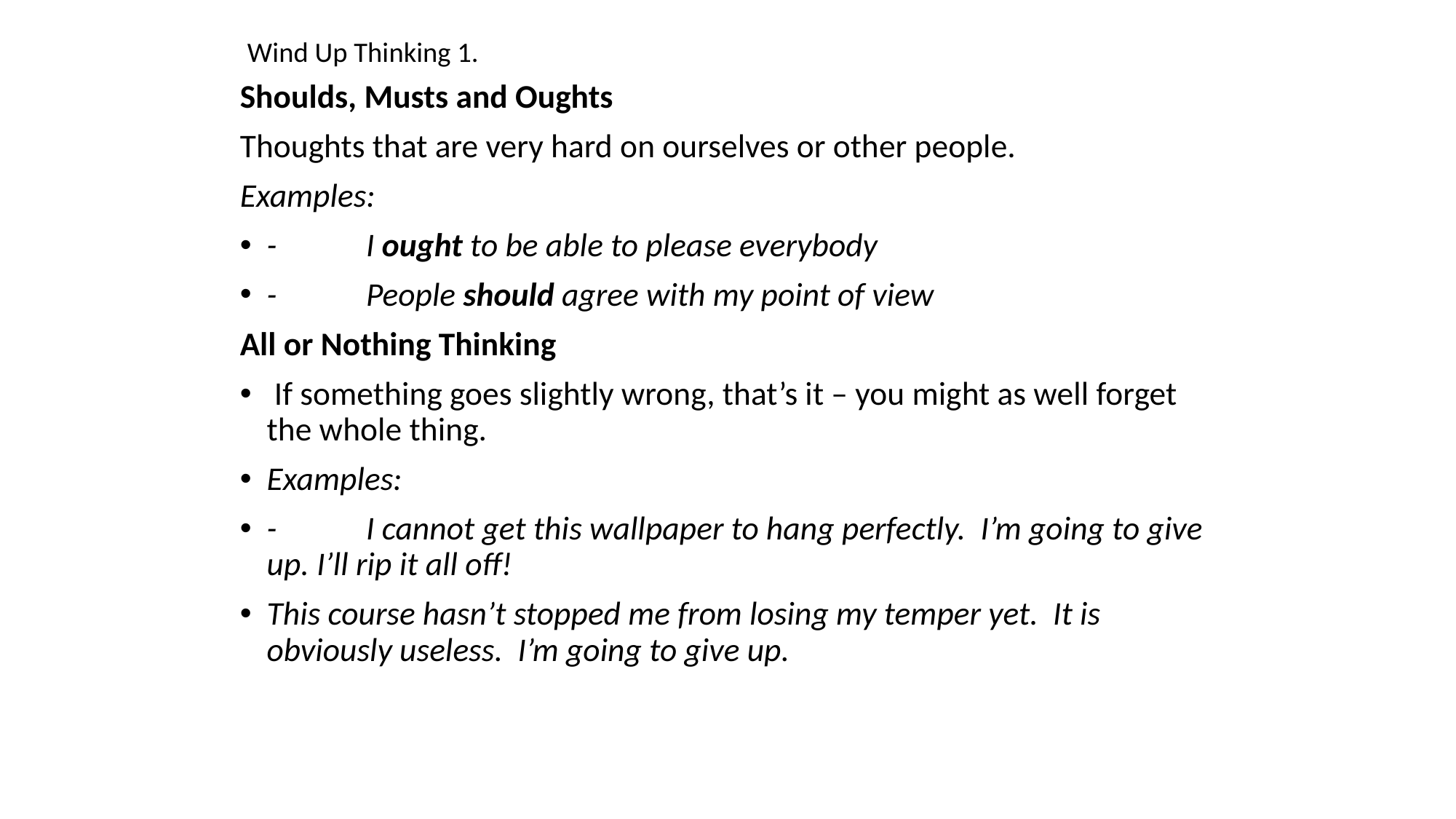

# Wind Up Thinking 1.
Shoulds, Musts and Oughts
Thoughts that are very hard on ourselves or other people.
Examples:
-		I ought to be able to please everybody
-		People should agree with my point of view
All or Nothing Thinking
 If something goes slightly wrong, that’s it – you might as well forget the whole thing.
Examples:
-		I cannot get this wallpaper to hang perfectly.  I’m going to give up. I’ll rip it all off!
This course hasn’t stopped me from losing my temper yet.  It is obviously useless.  I’m going to give up.